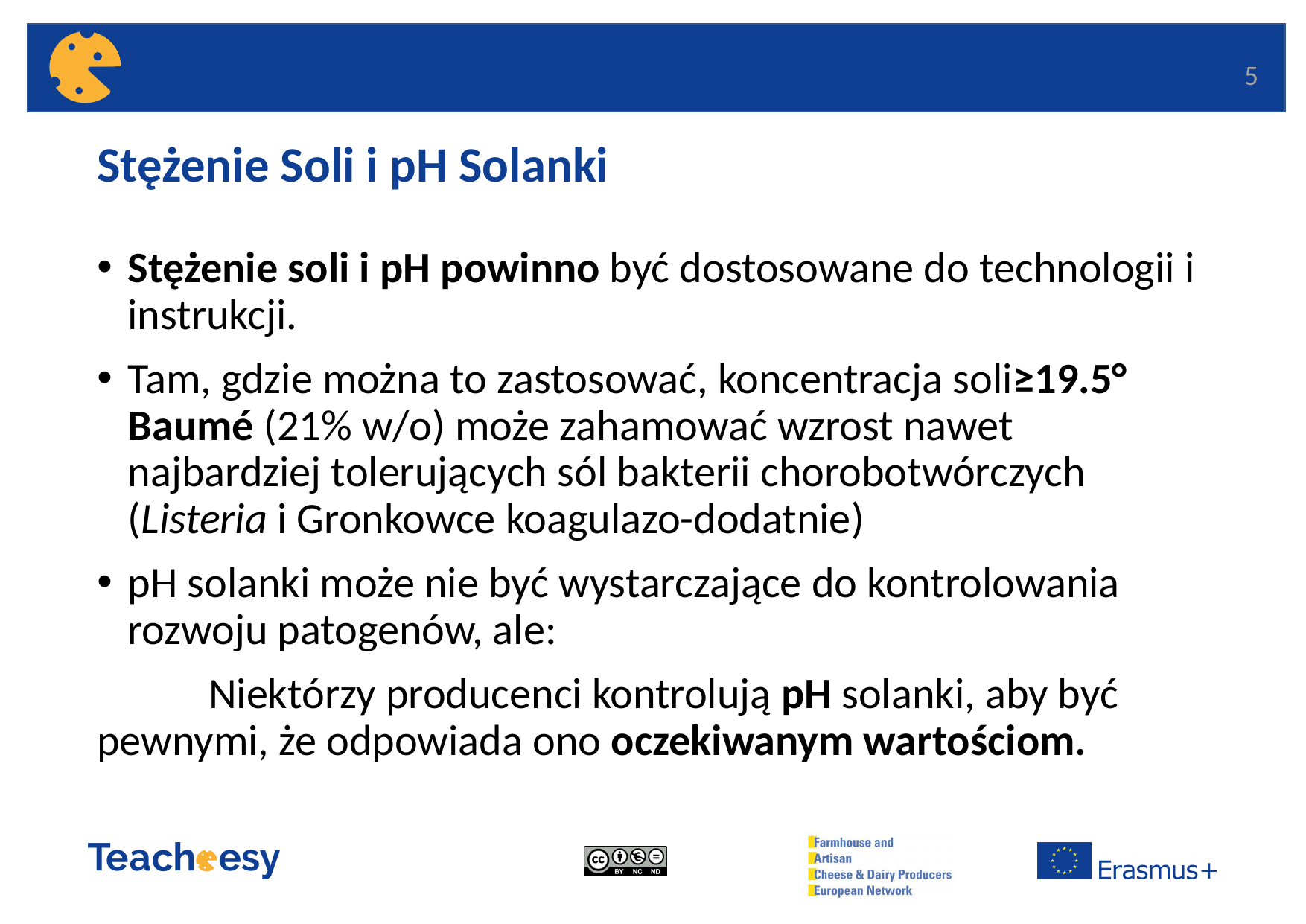

# Stężenie Soli i pH Solanki
Stężenie soli i pH powinno być dostosowane do technologii i instrukcji.
Tam, gdzie można to zastosować, koncentracja soli≥19.5° Baumé (21% w/o) może zahamować wzrost nawet najbardziej tolerujących sól bakterii chorobotwórczych (Listeria i Gronkowce koagulazo-dodatnie)
pH solanki może nie być wystarczające do kontrolowania rozwoju patogenów, ale:
	Niektórzy producenci kontrolują pH solanki, aby być pewnymi, że odpowiada ono oczekiwanym wartościom.